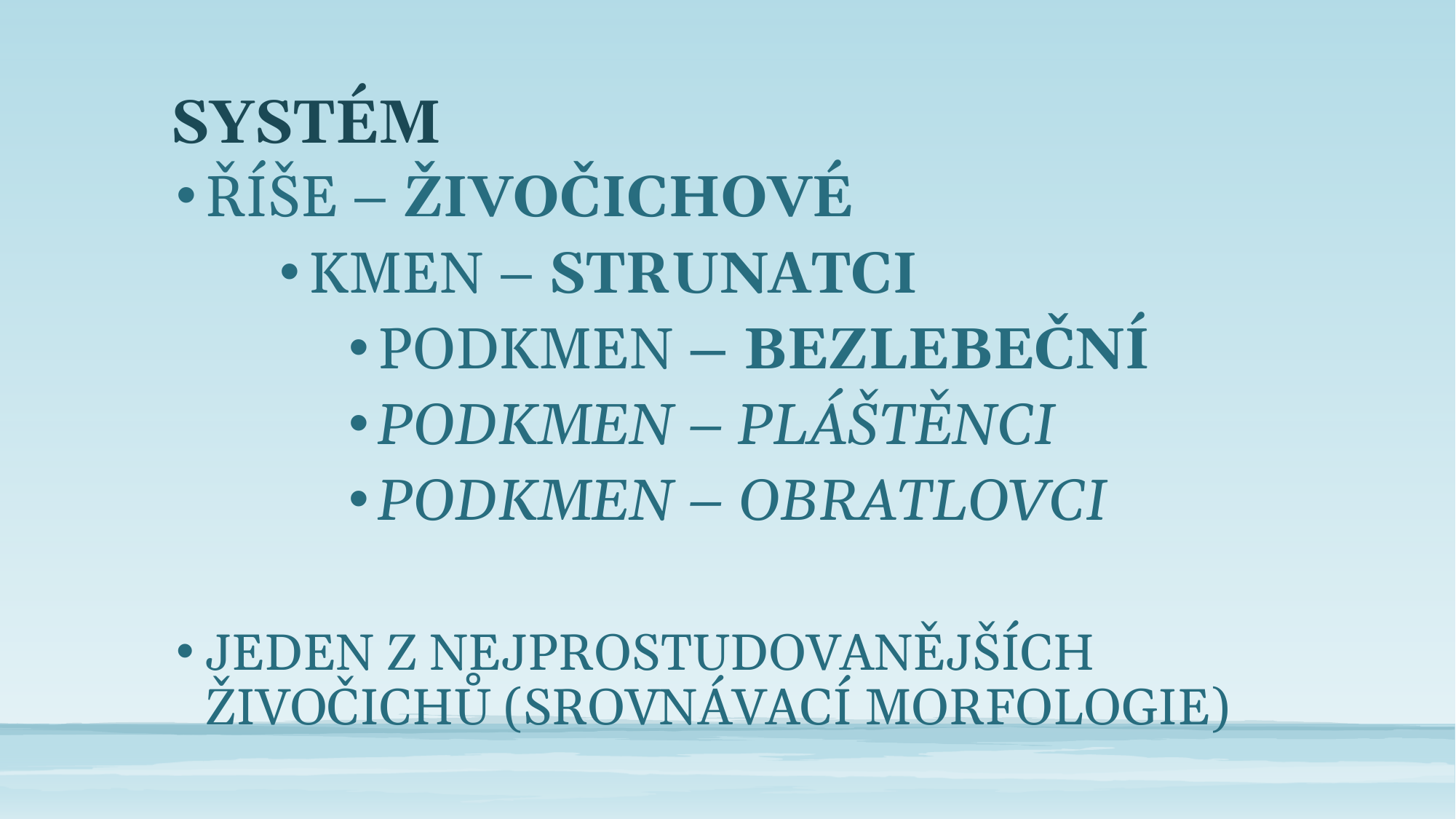

# SYSTÉM
ŘÍŠE – ŽIVOČICHOVÉ
KMEN – STRUNATCI
PODKMEN – BEZLEBEČNÍ
PODKMEN – PLÁŠTĚNCI
PODKMEN – OBRATLOVCI

JEDEN Z NEJPROSTUDOVANĚJŠÍCH ŽIVOČICHŮ (SROVNÁVACÍ MORFOLOGIE)